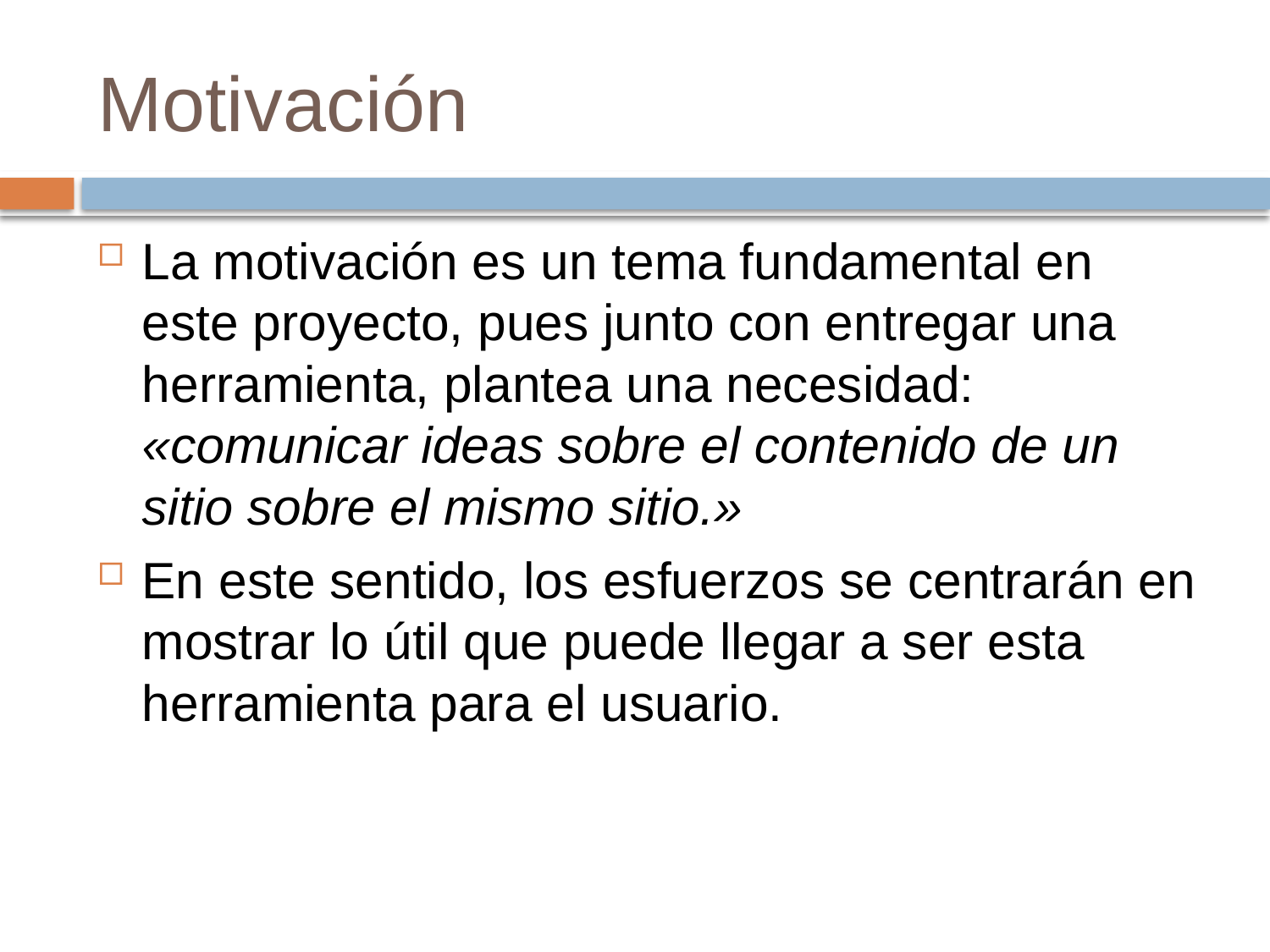

# Motivación
La motivación es un tema fundamental en este proyecto, pues junto con entregar una herramienta, plantea una necesidad: 	«comunicar ideas sobre el contenido de un 	sitio sobre el mismo sitio.»
En este sentido, los esfuerzos se centrarán en mostrar lo útil que puede llegar a ser esta herramienta para el usuario.